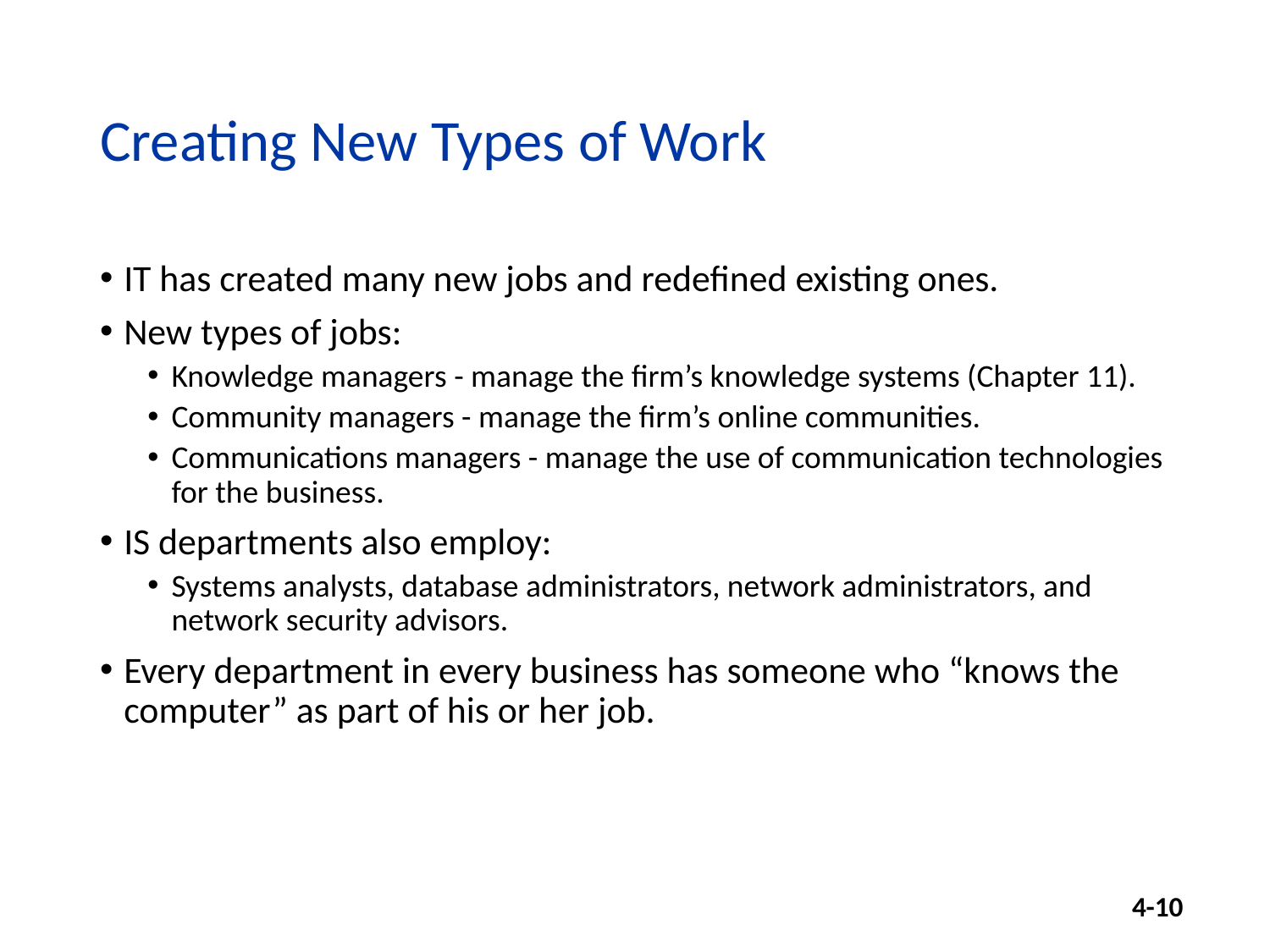

# Creating New Types of Work
IT has created many new jobs and redefined existing ones.
New types of jobs:
Knowledge managers - manage the firm’s knowledge systems (Chapter 11).
Community managers - manage the firm’s online communities.
Communications managers - manage the use of communication technologies for the business.
IS departments also employ:
Systems analysts, database administrators, network administrators, and network security advisors.
Every department in every business has someone who “knows the computer” as part of his or her job.